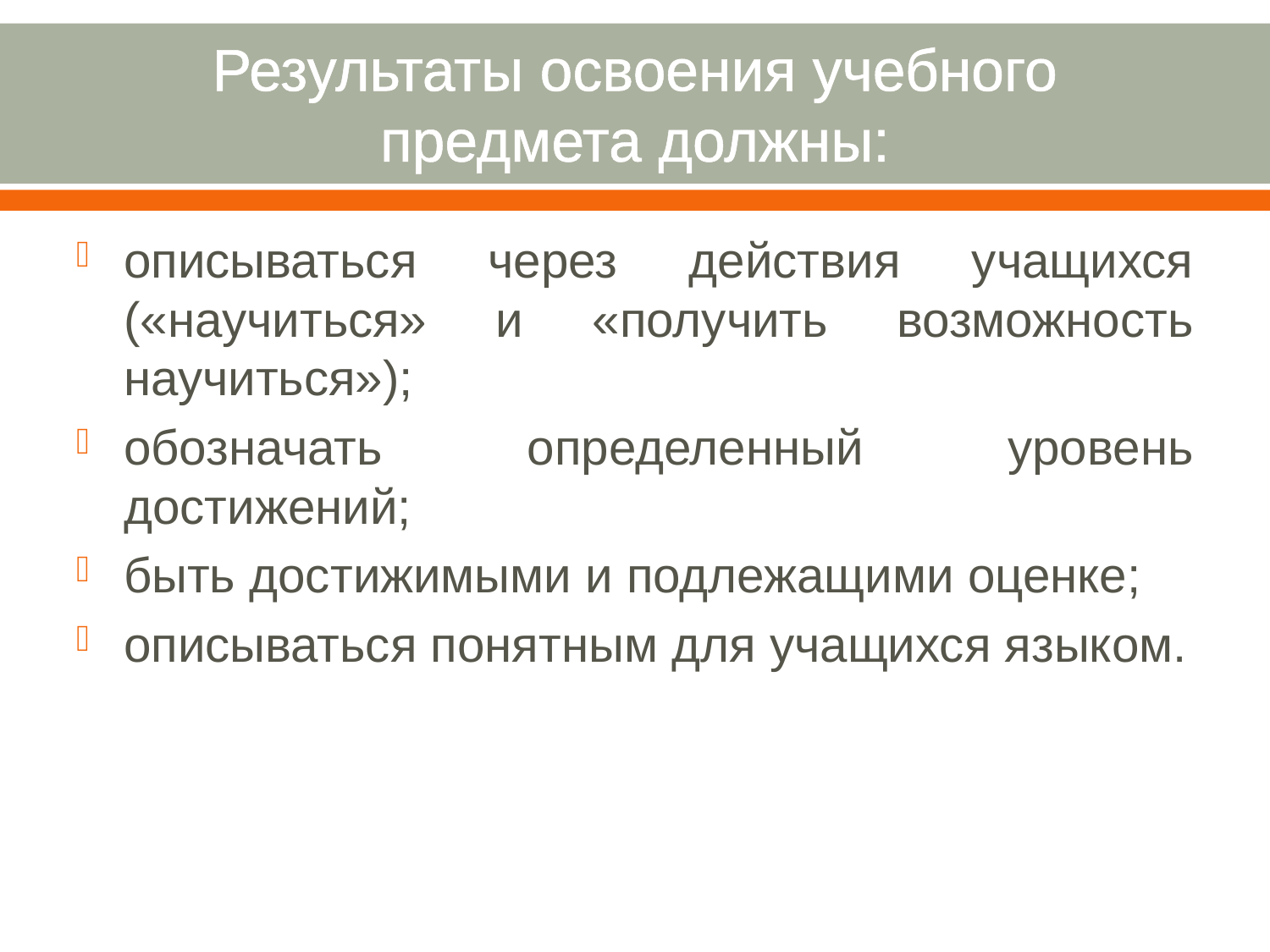

# Результаты освоения учебного предмета должны:
описываться через действия учащихся («научиться» и «получить возможность научиться»);
обозначать определенный уровень достижений;
быть достижимыми и подлежащими оценке;
описываться понятным для учащихся языком.